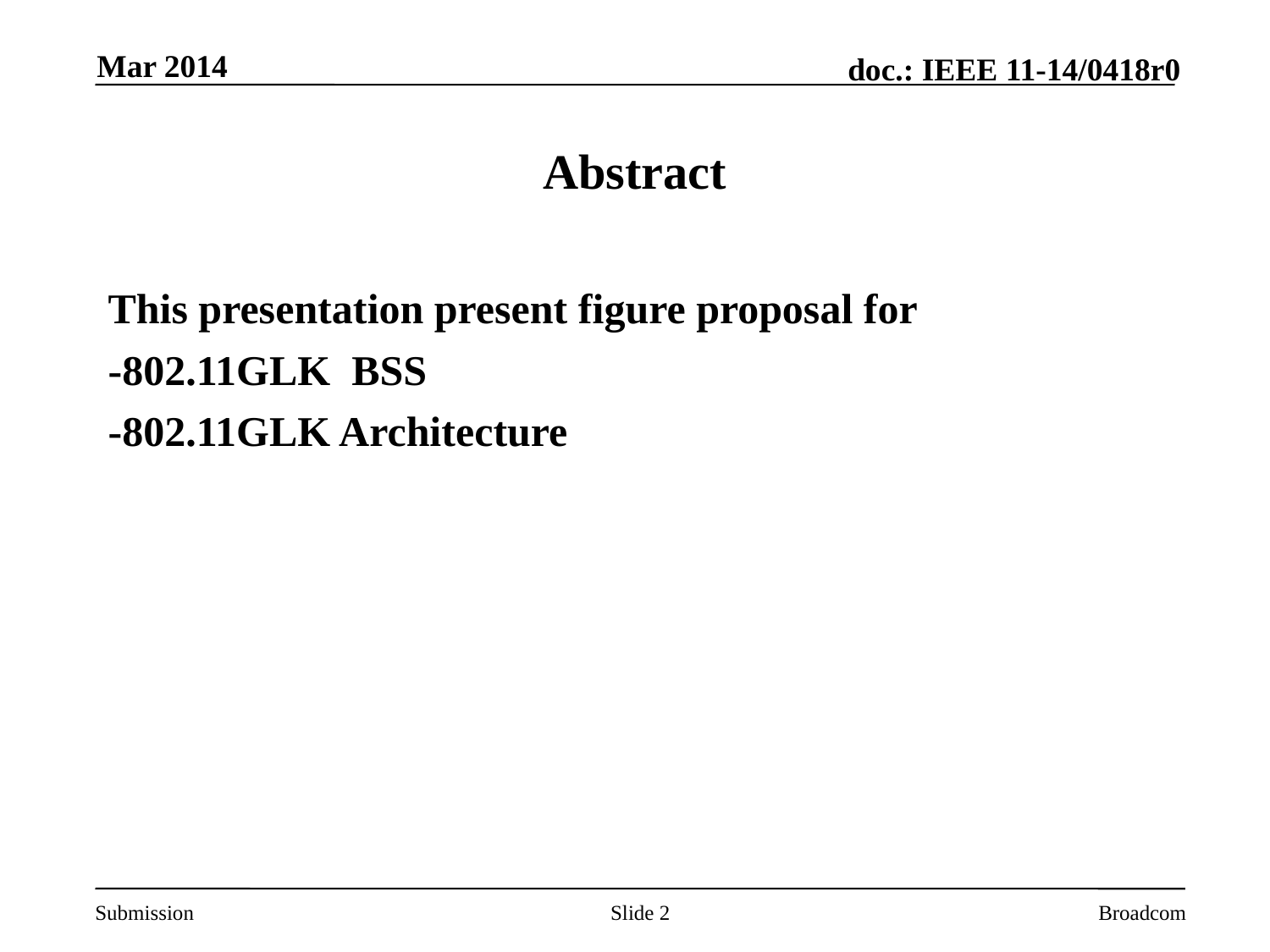

Mar 2014
# Abstract
This presentation present figure proposal for
-802.11GLK  BSS
-802.11GLK Architecture

Slide 2
Broadcom